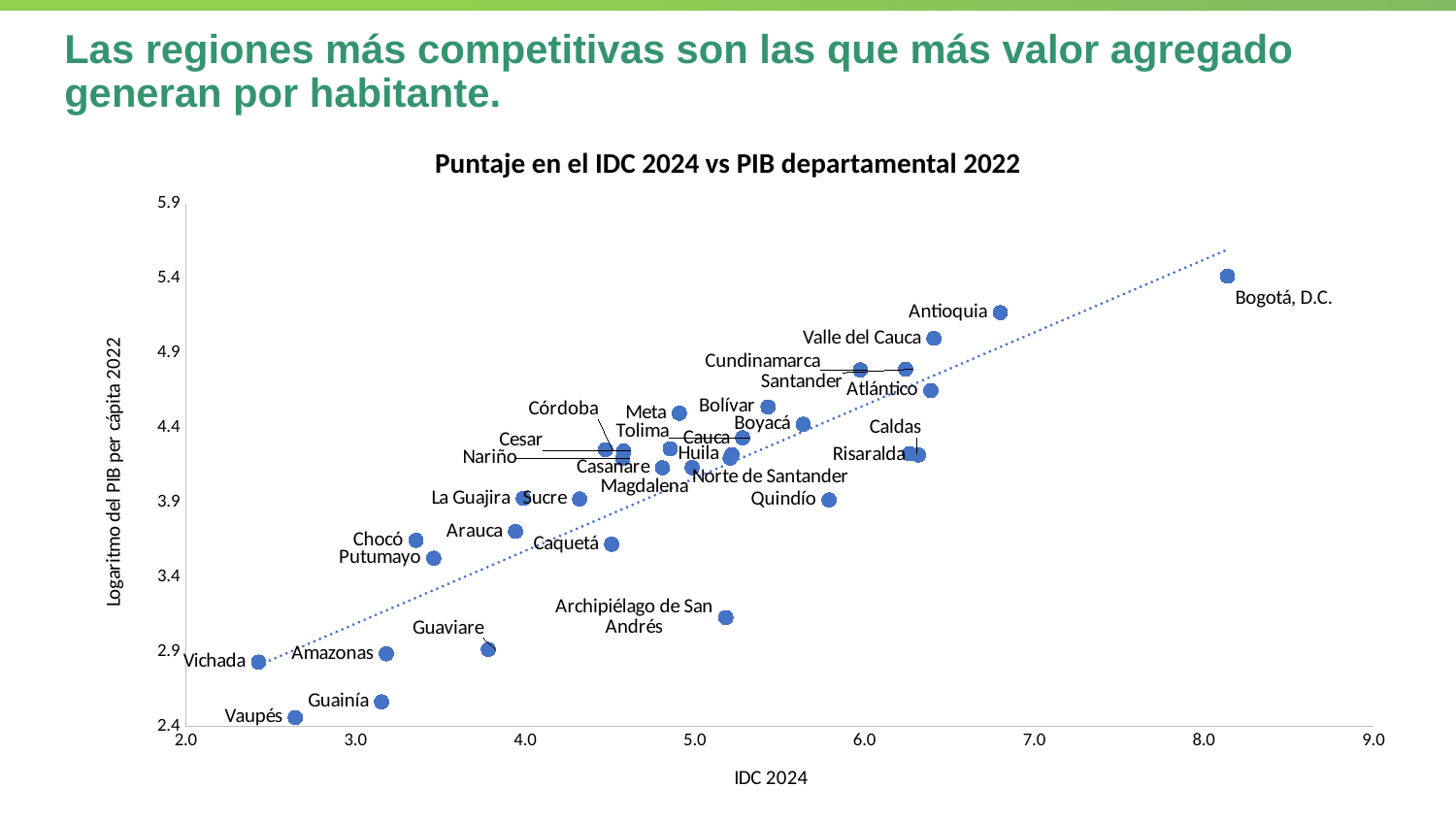

# Las regiones más competitivas son las que más valor agregado generan por habitante.
Puntaje en el IDC 2024 vs PIB departamental 2022

### Chart

| Category | Puntaje IDC 2024 |
|---|---|